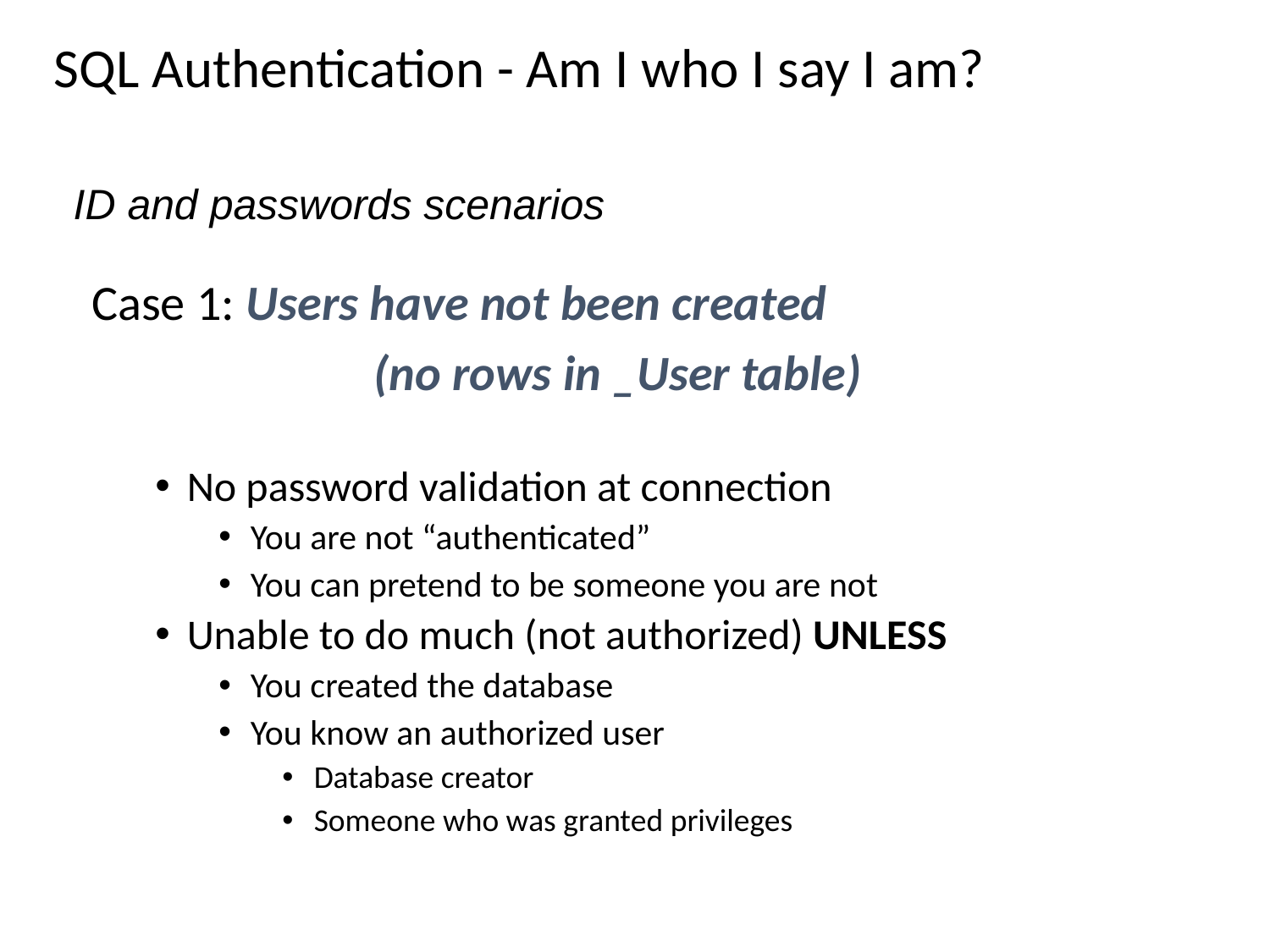

# SQL Authentication - Am I who I say I am?
ID and passwords scenarios
Case 1: Users have not been created
		           (no rows in _User table)

No password validation at connection
You are not “authenticated”
You can pretend to be someone you are not
Unable to do much (not authorized) UNLESS
You created the database
You know an authorized user
Database creator
Someone who was granted privileges